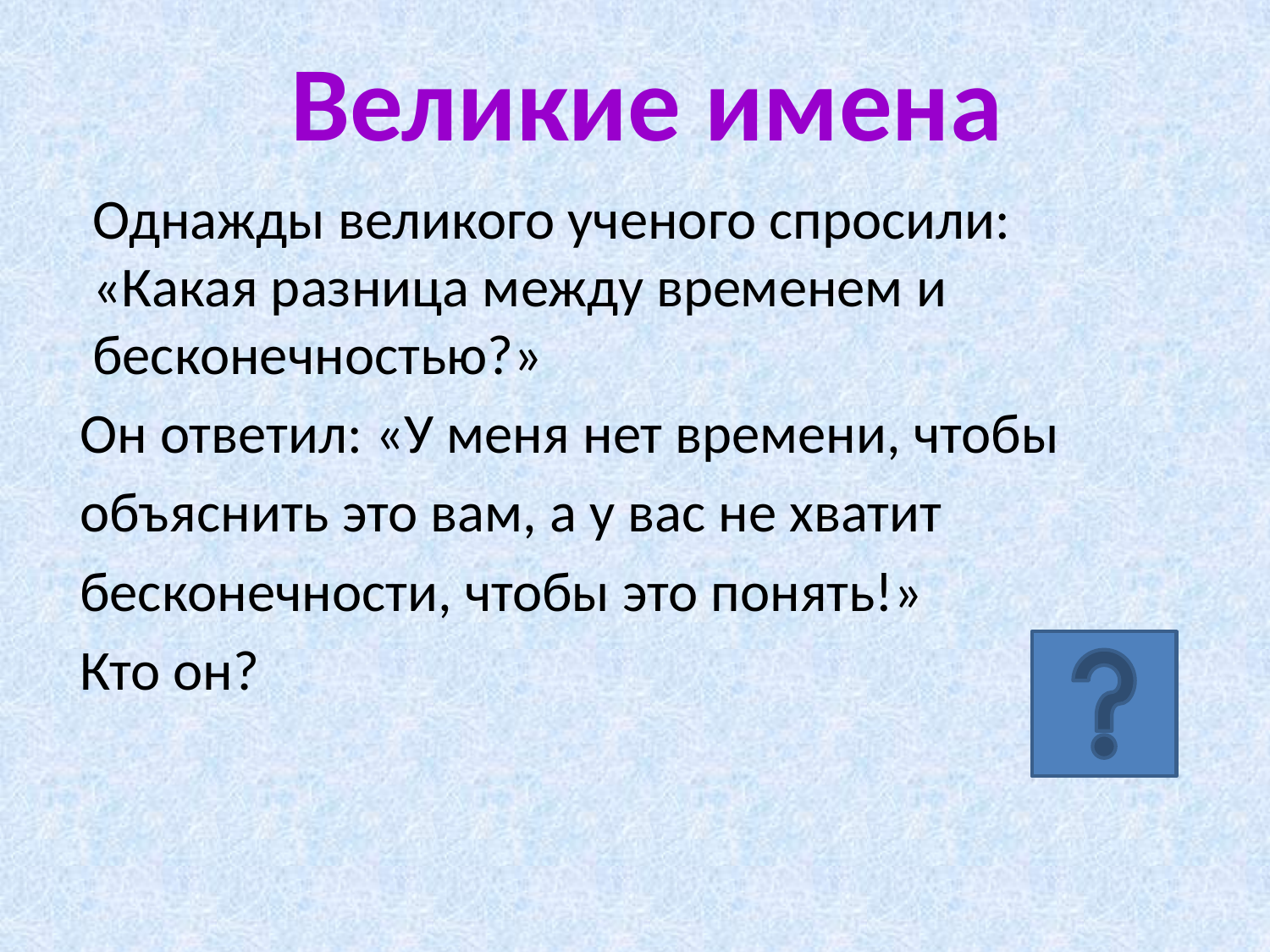

# Великие имена
 Однажды великого ученого спросили: «Какая разница между временем и бесконечностью?»
Он ответил: «У меня нет времени, чтобы
объяснить это вам, а у вас не хватит
бесконечности, чтобы это понять!»
Кто он?